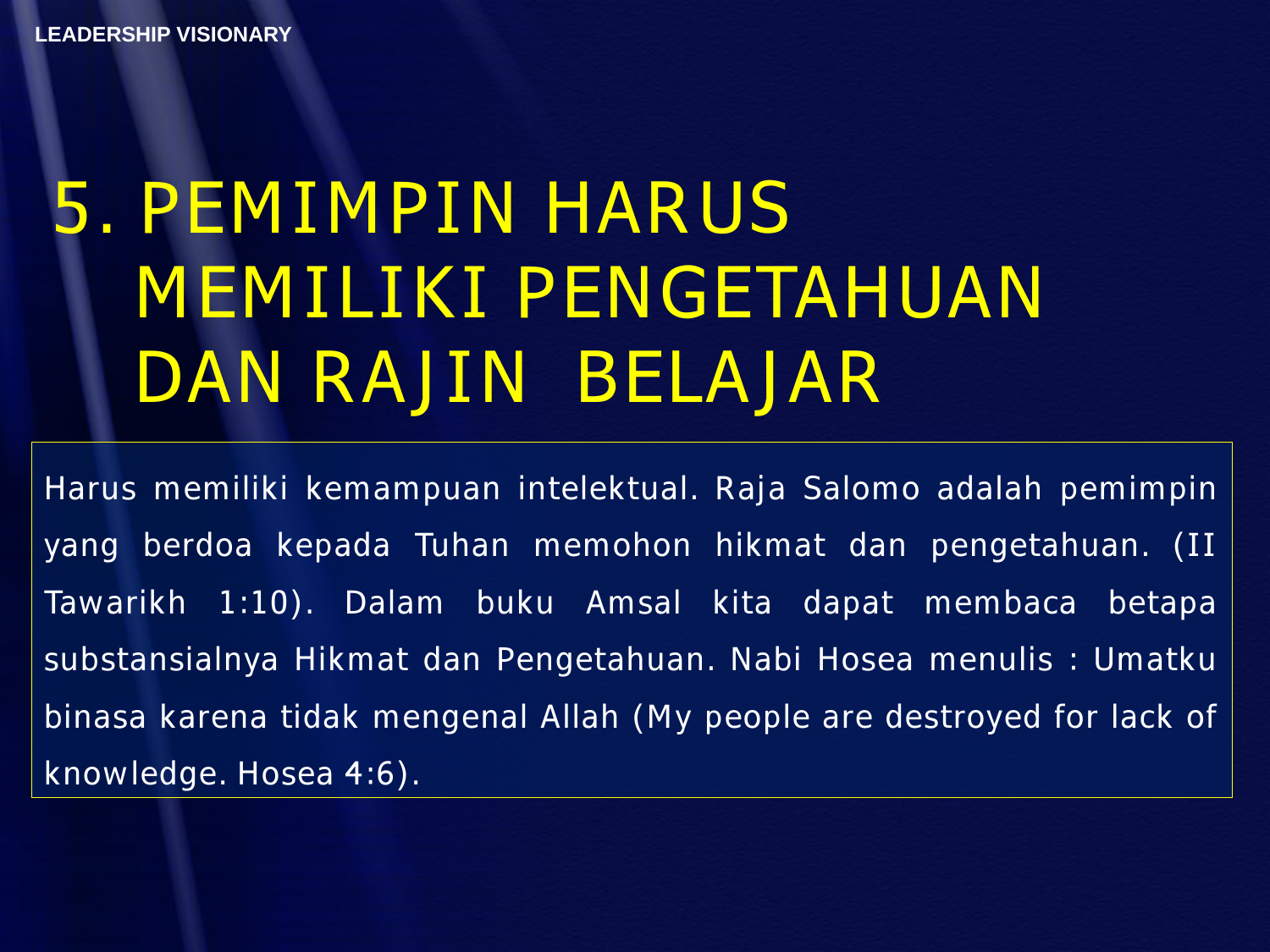

5. PEMIMPIN HARUS
    MEMILIKI PENGETAHUAN
    DAN RAJIN  BELAJAR
Harus memiliki kemampuan intelektual. Raja Salomo adalah pemimpin yang berdoa kepada Tuhan memohon hikmat dan pengetahuan. (II Tawarikh 1:10). Dalam buku Amsal kita dapat membaca betapa substansialnya Hikmat dan Pengetahuan. Nabi Hosea menulis : Umatku binasa karena tidak mengenal Allah (My people are destroyed for lack of knowledge. Hosea 4:6).